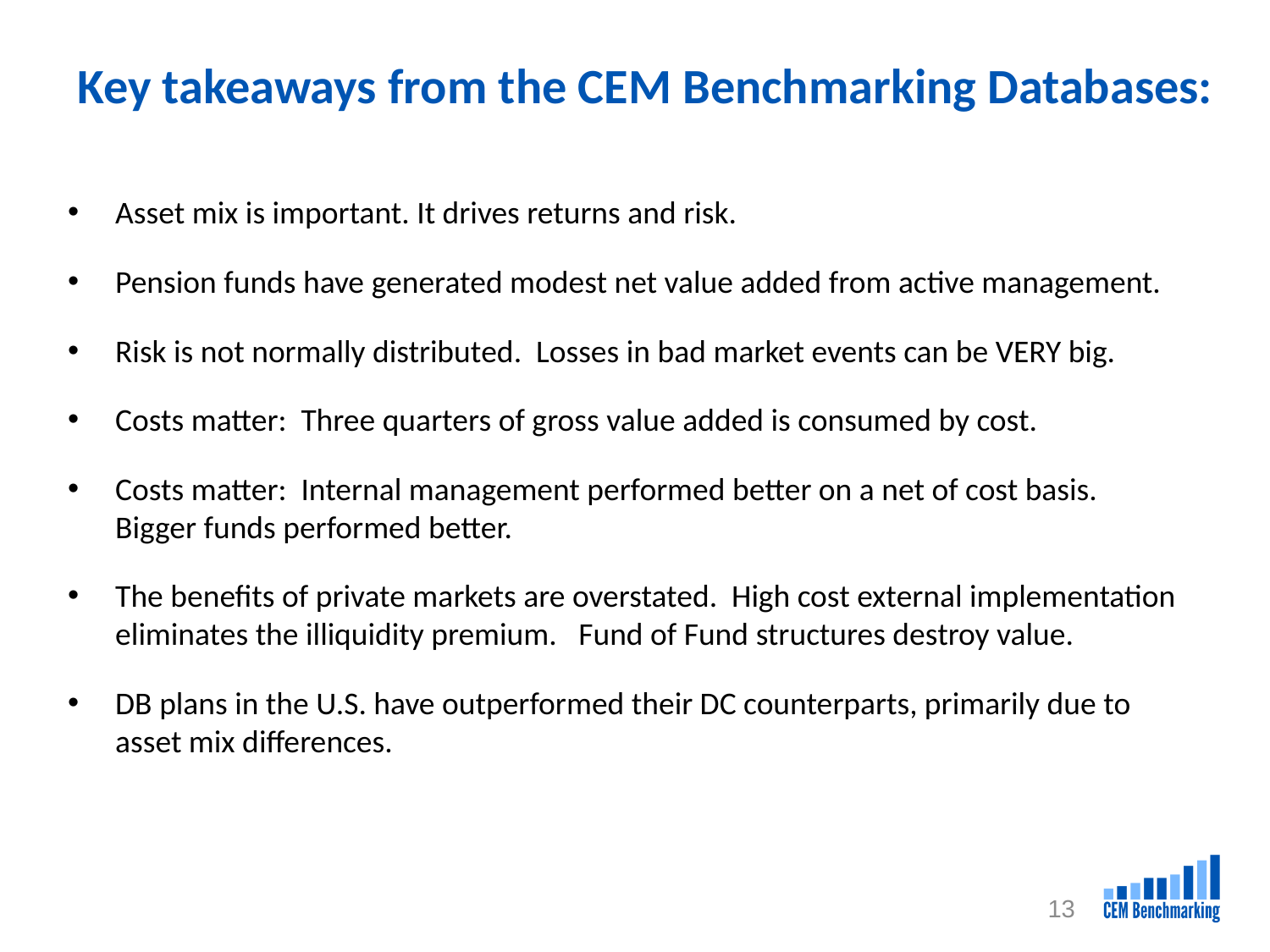

# Key takeaways from the CEM Benchmarking Databases:
Asset mix is important. It drives returns and risk.

Pension funds have generated modest net value added from active management.

Risk is not normally distributed.  Losses in bad market events can be VERY big.

Costs matter:  Three quarters of gross value added is consumed by cost.

Costs matter:  Internal management performed better on a net of cost basis.  Bigger funds performed better.

The benefits of private markets are overstated.  High cost external implementation eliminates the illiquidity premium.   Fund of Fund structures destroy value.

DB plans in the U.S. have outperformed their DC counterparts, primarily due to asset mix differences.

13